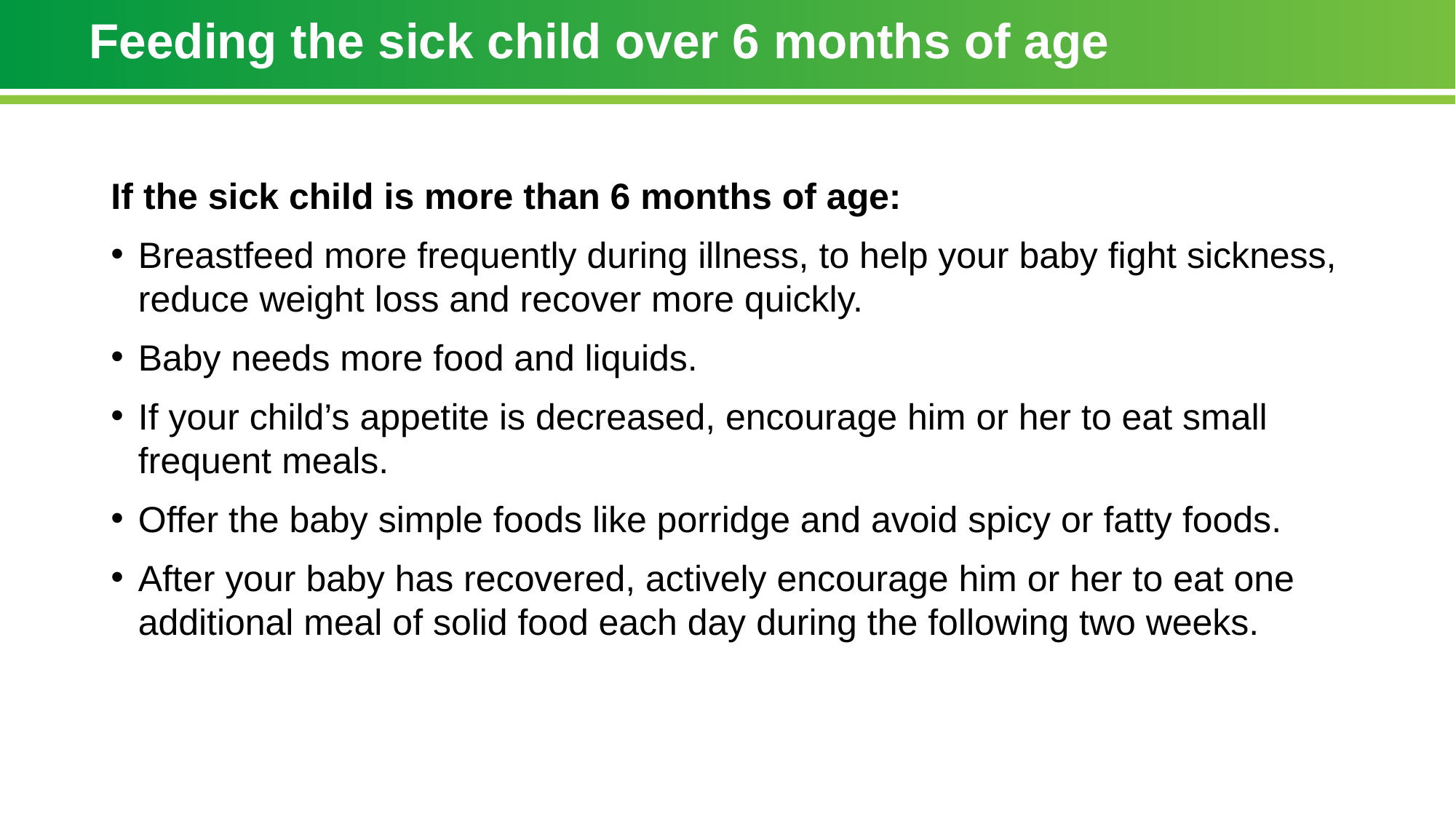

# Feeding the sick child over 6 months of age
If the sick child is more than 6 months of age:
Breastfeed more frequently during illness, to help your baby fight sickness, reduce weight loss and recover more quickly.
Baby needs more food and liquids.
If your child’s appetite is decreased, encourage him or her to eat small frequent meals.
Offer the baby simple foods like porridge and avoid spicy or fatty foods.
After your baby has recovered, actively encourage him or her to eat one additional meal of solid food each day during the following two weeks.